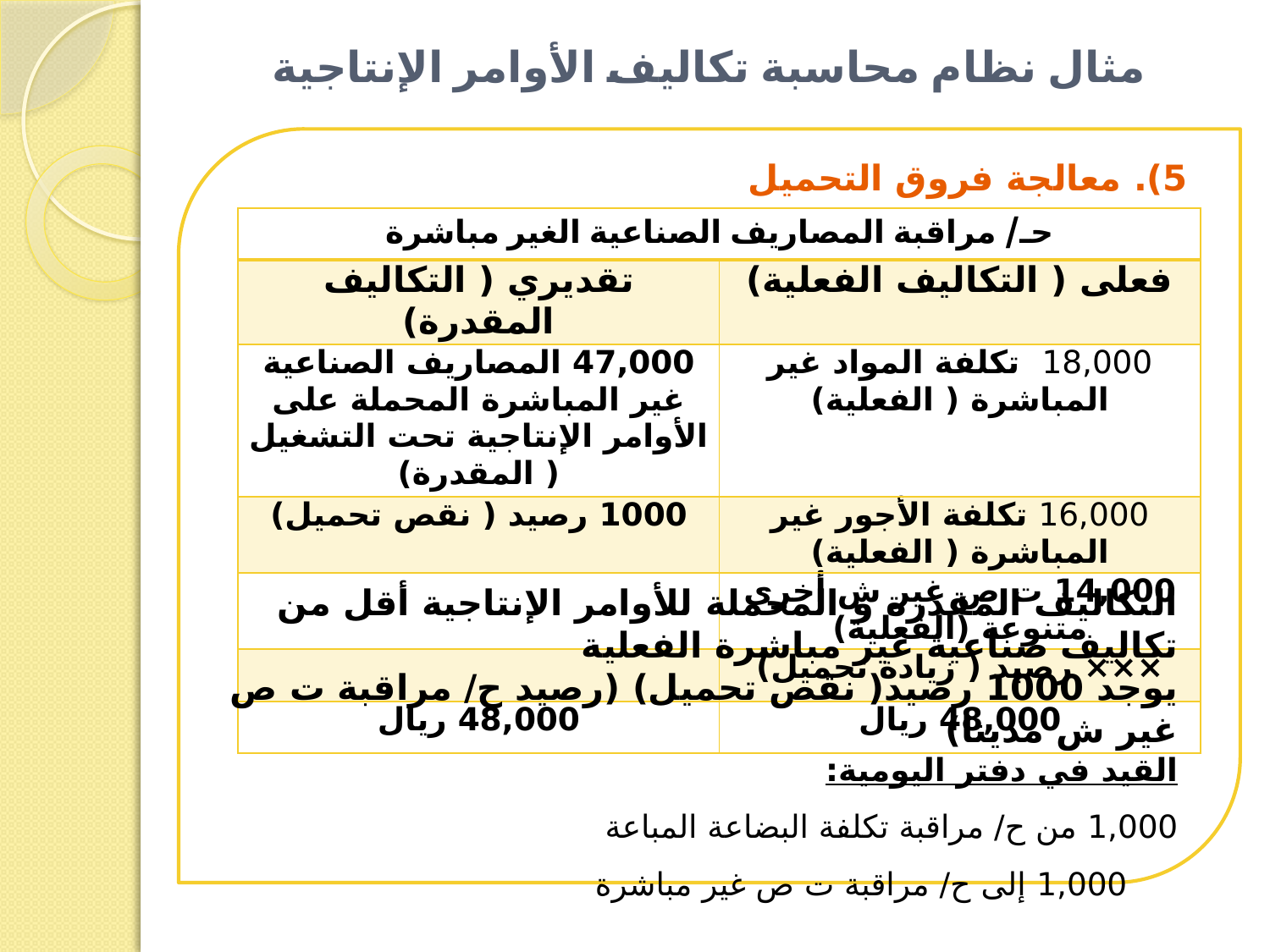

# مثال نظام محاسبة تكاليف الأوامر الإنتاجية

5). معالجة فروق التحميل
| حـ/ مراقبة المصاريف الصناعية الغير مباشرة |  |
| --- | --- |
| تقديري ( التكاليف المقدرة) | فعلى ( التكاليف الفعلية) |
| 47,000 المصاريف الصناعية غير المباشرة المحملة على الأوامر الإنتاجية تحت التشغيل ( المقدرة) | 18,000 تكلفة المواد غير المباشرة ( الفعلية) |
| 1000 رصيد ( نقص تحميل) | 16,000 تكلفة الأجور غير المباشرة ( الفعلية) |
|  | 14,000 ت ص غير ش أخرى متنوعة (الفعلية) |
|  | ××× رصيد ( زيادة تحميل) |
| 48,000 ريال | 48,000 ريال |
التكاليف المقدرة و المحملة للأوامر الإنتاجية أقل من تكاليف صناعية غير مباشرة الفعلية
يوجد 1000 رصيد( نقص تحميل) (رصيد ح/ مراقبة ت ص غير ش مدينا)
القيد في دفتر اليومية:
1,000 من ح/ مراقبة تكلفة البضاعة المباعة
     1,000 إلى ح/ مراقبة ت ص غير مباشرة